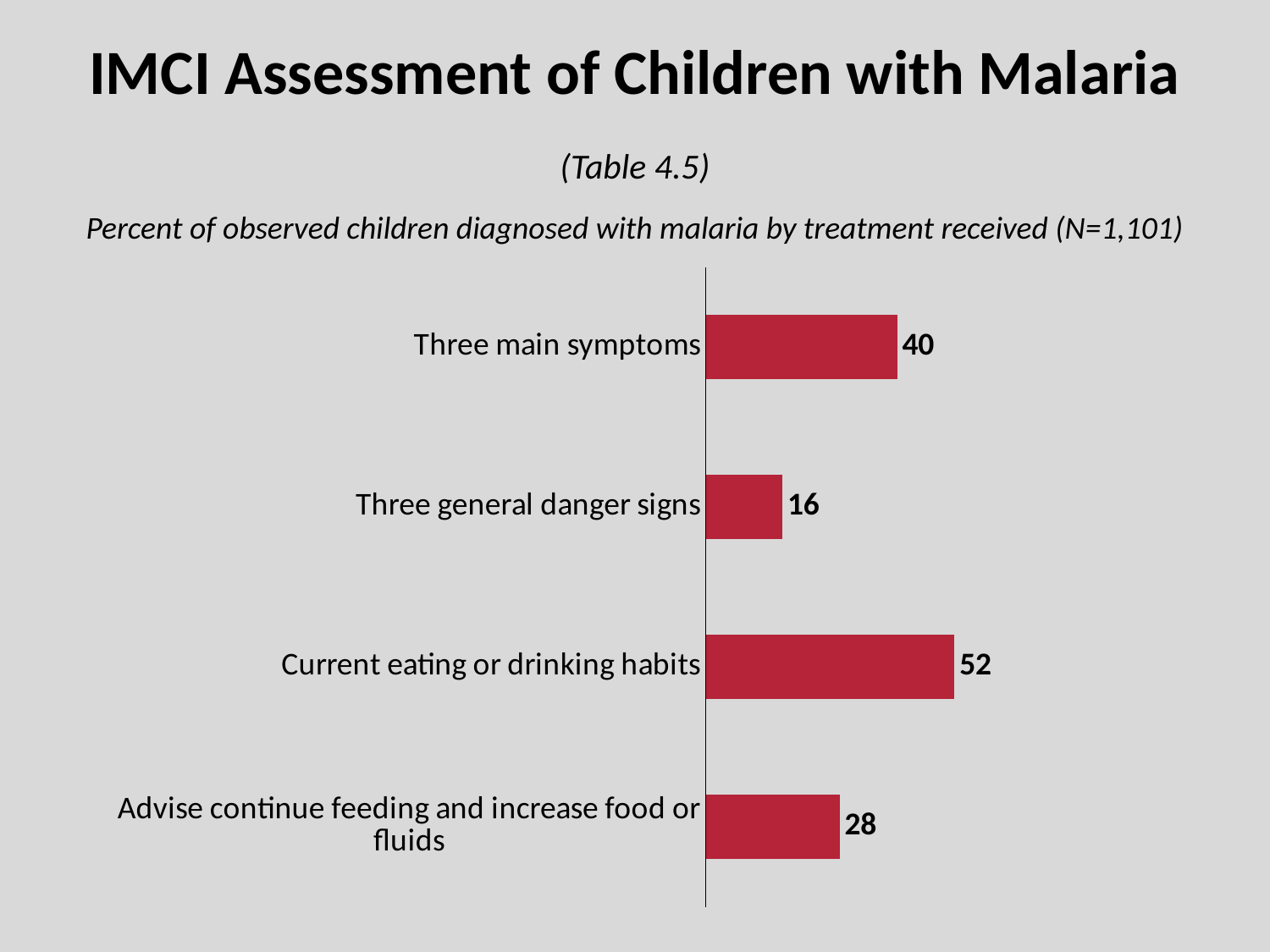

# IMCI Assessment of Children with Malaria
(Table 4.5)
Percent of observed children diagnosed with malaria by treatment received (N=1,101)

### Chart

| Category | Series 1 |
|---|---|
| Advise continue feeding and increase food or fluids | 28.0 |
| Current eating or drinking habits | 52.0 |
| Three general danger signs | 16.0 |
| Three main symptoms | 40.0 |